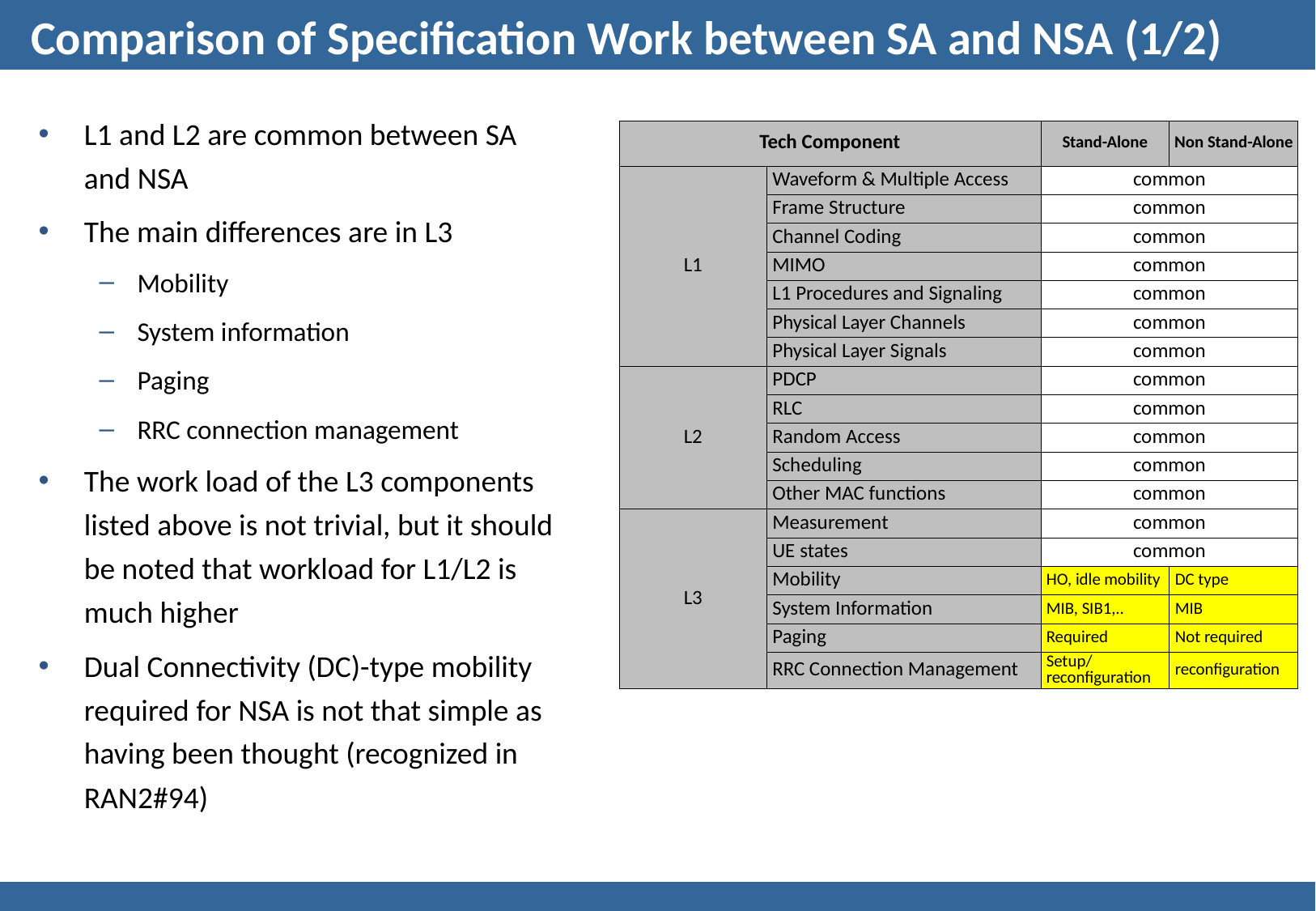

# Comparison of Specification Work between SA and NSA (1/2)
L1 and L2 are common between SA and NSA
The main differences are in L3
Mobility
System information
Paging
RRC connection management
The work load of the L3 components listed above is not trivial, but it should be noted that workload for L1/L2 is much higher
Dual Connectivity (DC)-type mobility required for NSA is not that simple as having been thought (recognized in RAN2#94)
| Tech Component |  | Stand-Alone | Non Stand-Alone |
| --- | --- | --- | --- |
| L1 | Waveform & Multiple Access | common |  |
|  | Frame Structure | common |  |
|  | Channel Coding | common |  |
|  | MIMO | common |  |
|  | L1 Procedures and Signaling | common |  |
|  | Physical Layer Channels | common |  |
|  | Physical Layer Signals | common |  |
| L2 | PDCP | common |  |
|  | RLC | common |  |
|  | Random Access | common |  |
|  | Scheduling | common |  |
|  | Other MAC functions | common |  |
| L3 | Measurement | common |  |
|  | UE states | common |  |
|  | Mobility | HO, idle mobility | DC type |
|  | System Information | MIB, SIB1,.. | MIB |
|  | Paging | Required | Not required |
|  | RRC Connection Management | Setup/reconfiguration | reconfiguration |